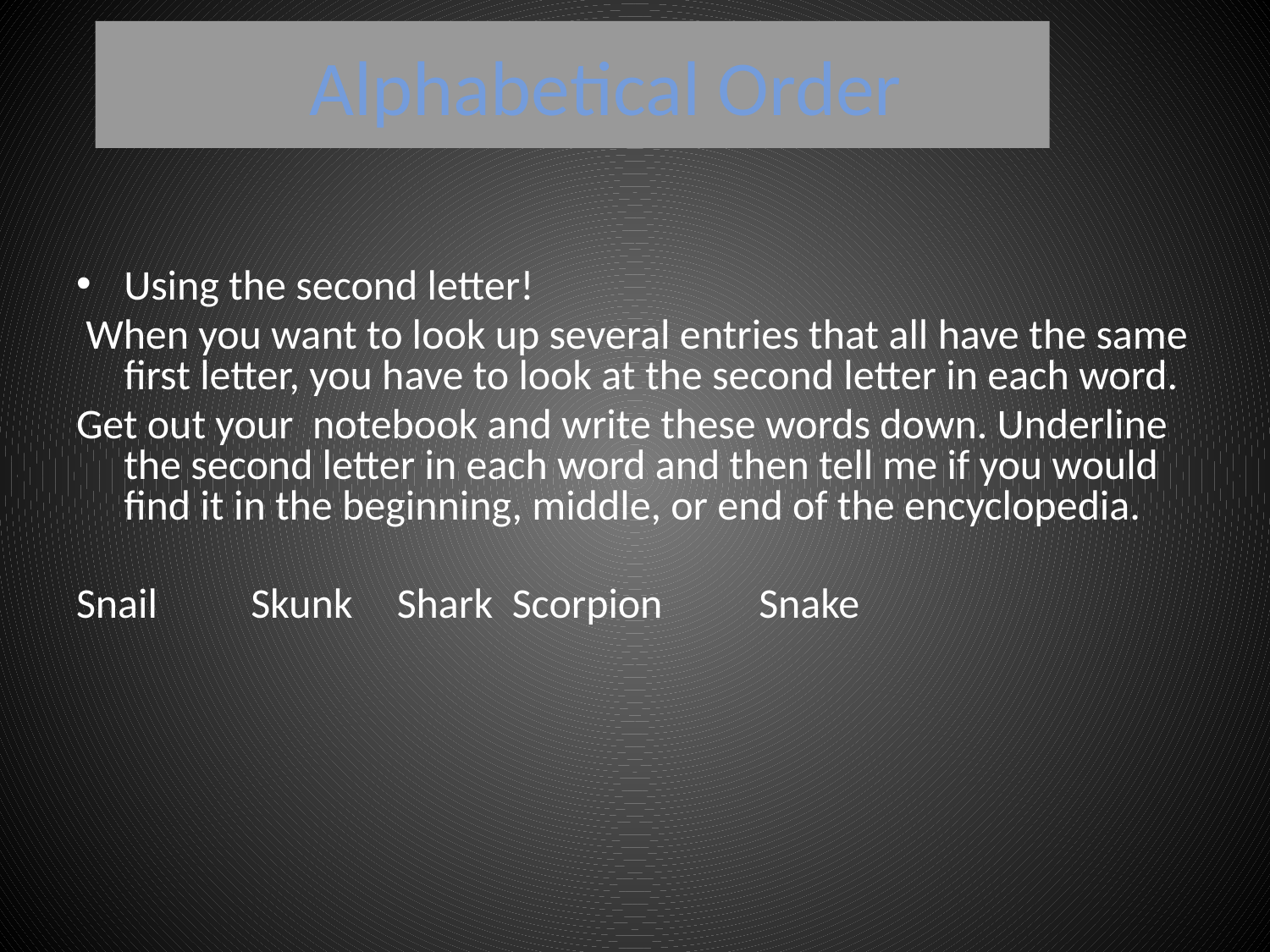

# Alphabetical Order
Using the second letter!
 When you want to look up several entries that all have the same first letter, you have to look at the second letter in each word.
Get out your  notebook and write these words down. Underline the second letter in each word and then tell me if you would find it in the beginning, middle, or end of the encyclopedia.

Snail	Skunk	  Shark  Scorpion	Snake